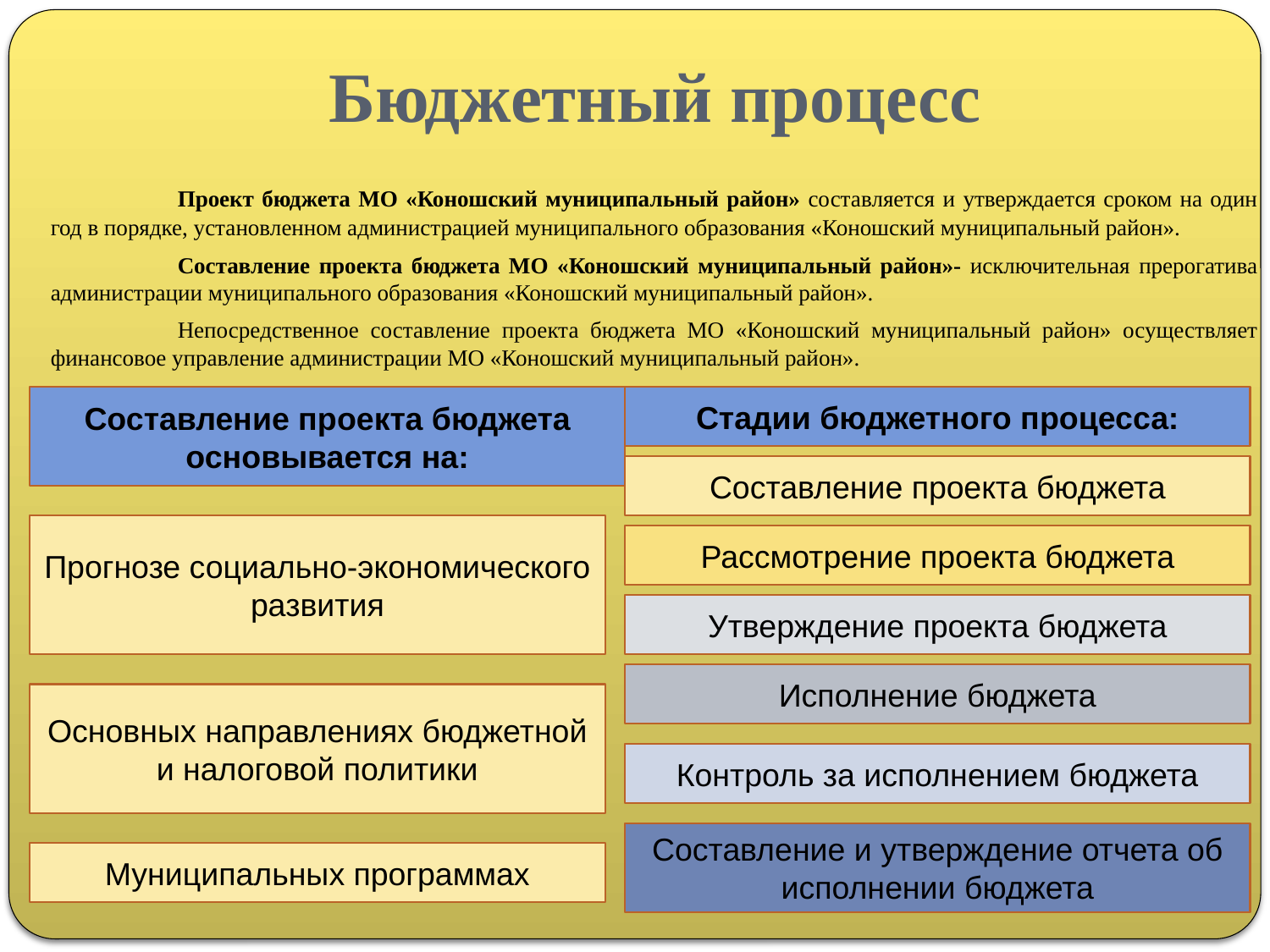

# Бюджетный процесс
		Проект бюджета МО «Коношский муниципальный район» составляется и утверждается сроком на один год в порядке, установленном администрацией муниципального образования «Коношский муниципальный район».
		Составление проекта бюджета МО «Коношский муниципальный район»- исключительная прерогатива администрации муниципального образования «Коношский муниципальный район».
		Непосредственное составление проекта бюджета МО «Коношский муниципальный район» осуществляет финансовое управление администрации МО «Коношский муниципальный район».

Составление проекта бюджета основывается на:
Стадии бюджетного процесса:
Составление проекта бюджета
Прогнозе социально-экономического развития
Рассмотрение проекта бюджета
Утверждение проекта бюджета
Исполнение бюджета
Основных направлениях бюджетной и налоговой политики
Контроль за исполнением бюджета
Составление и утверждение отчета об исполнении бюджета
Муниципальных программах